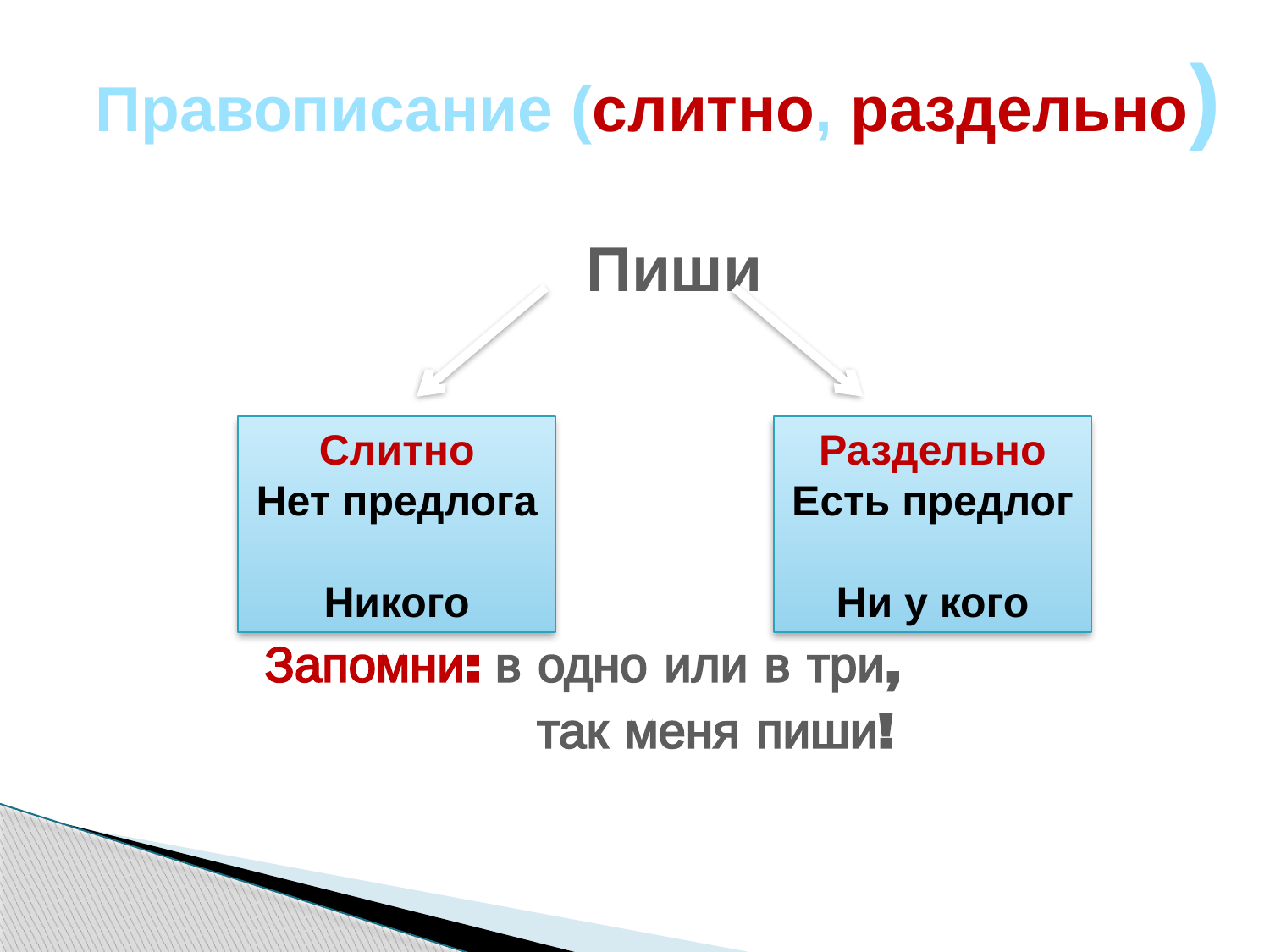

Правописание (слитно, раздельно)
Пиши

             Запомни: в одно или в три,
                           так меня пиши!

Слитно
Нет предлога

Никого
Раздельно
Есть предлог

Ни у кого